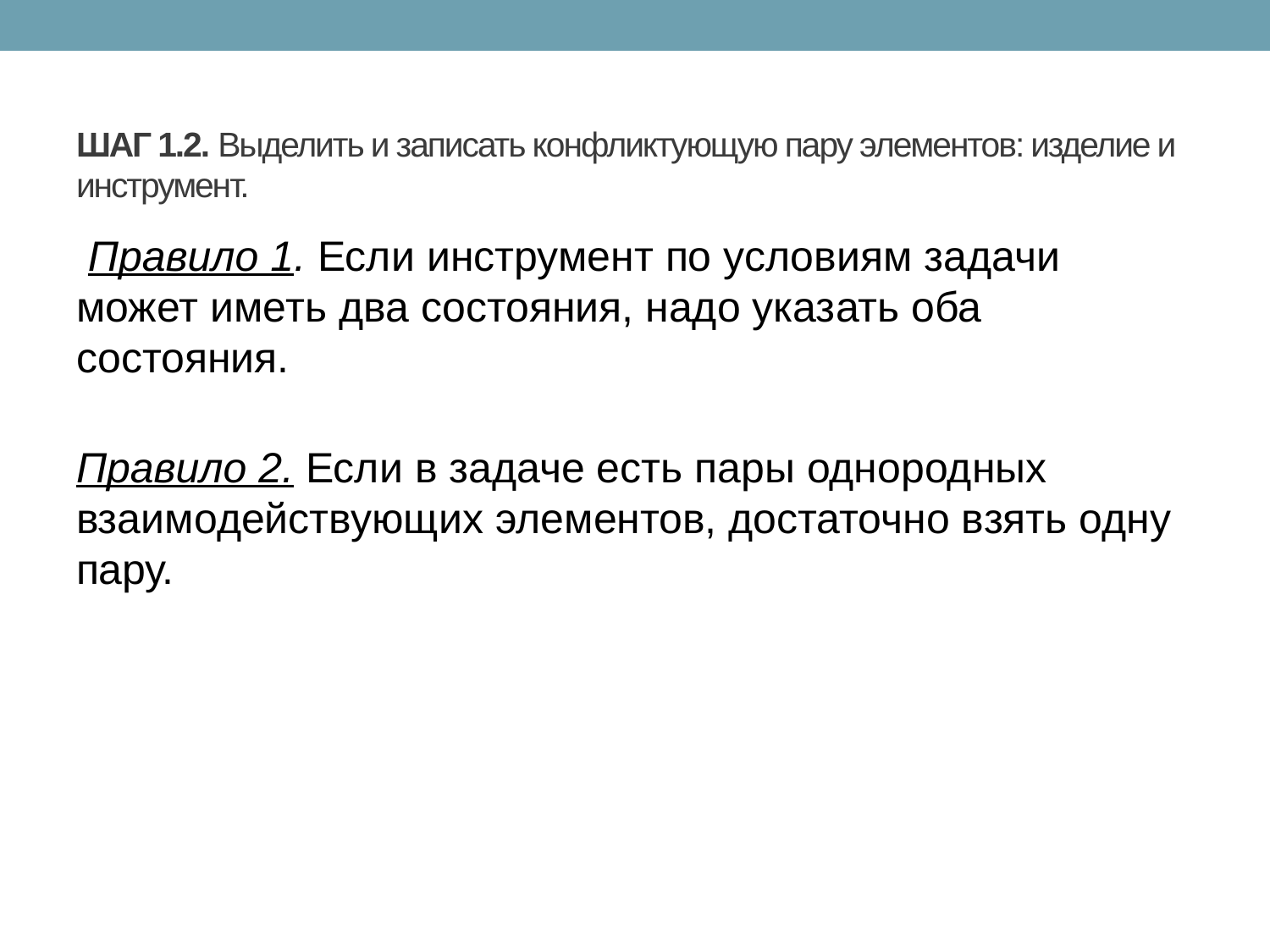

# ШАГ 1.2. Выделить и записать конфликтующую пару элементов: изделие и инструмент.
 Правило 1. Если инструмент по условиям задачи может иметь два состояния, надо указать оба состояния.
Правило 2. Если в задаче есть пары однородных взаимодействующих элементов, достаточно взять одну пару.